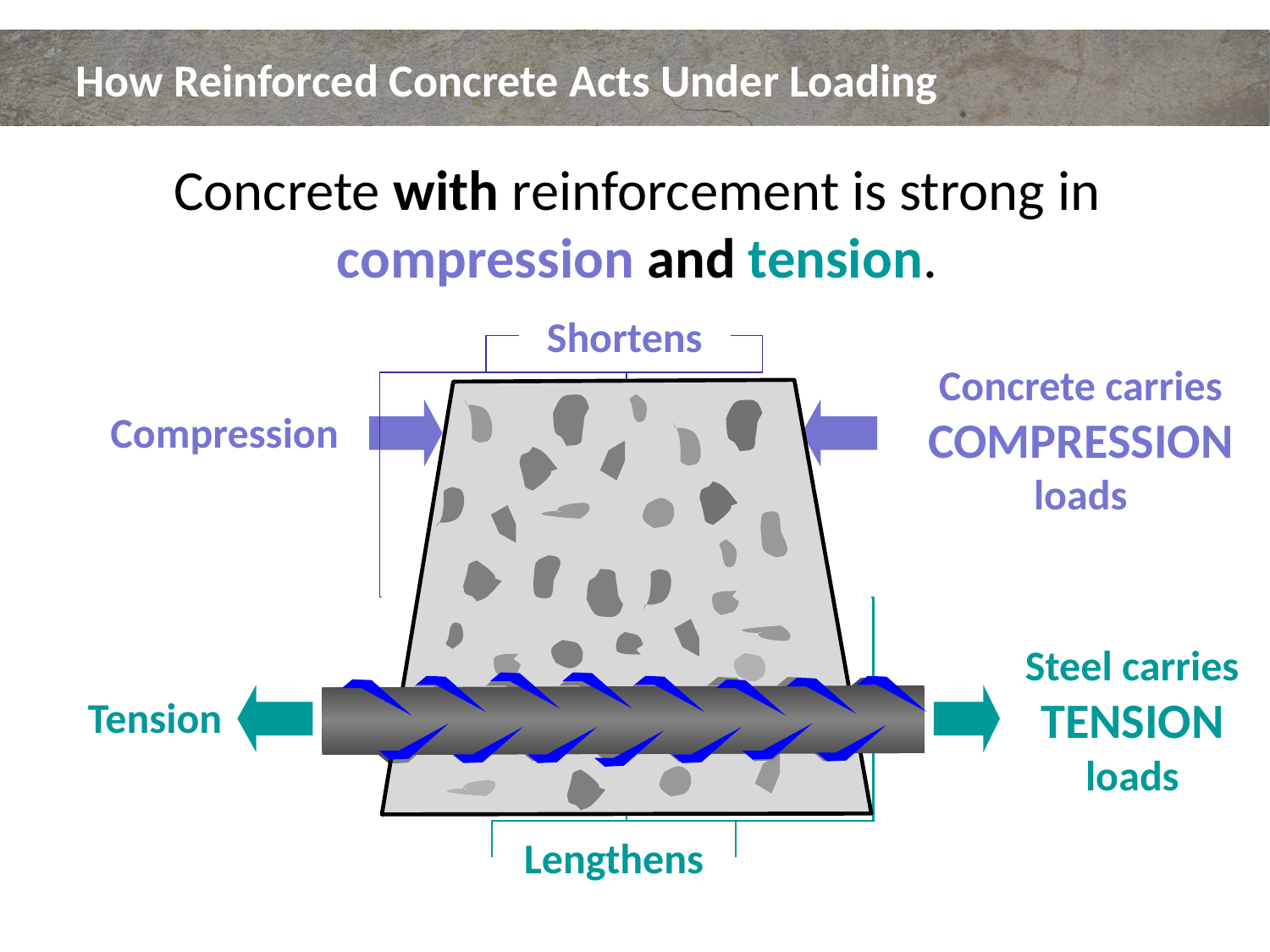

How Reinforced Concrete Acts Under Loading
Concrete with reinforcement is strong in compression and tension.
Shortens
Concrete carries COMPRESSION loads

Compression

Steel carries TENSION loads

Tension

Lengthens